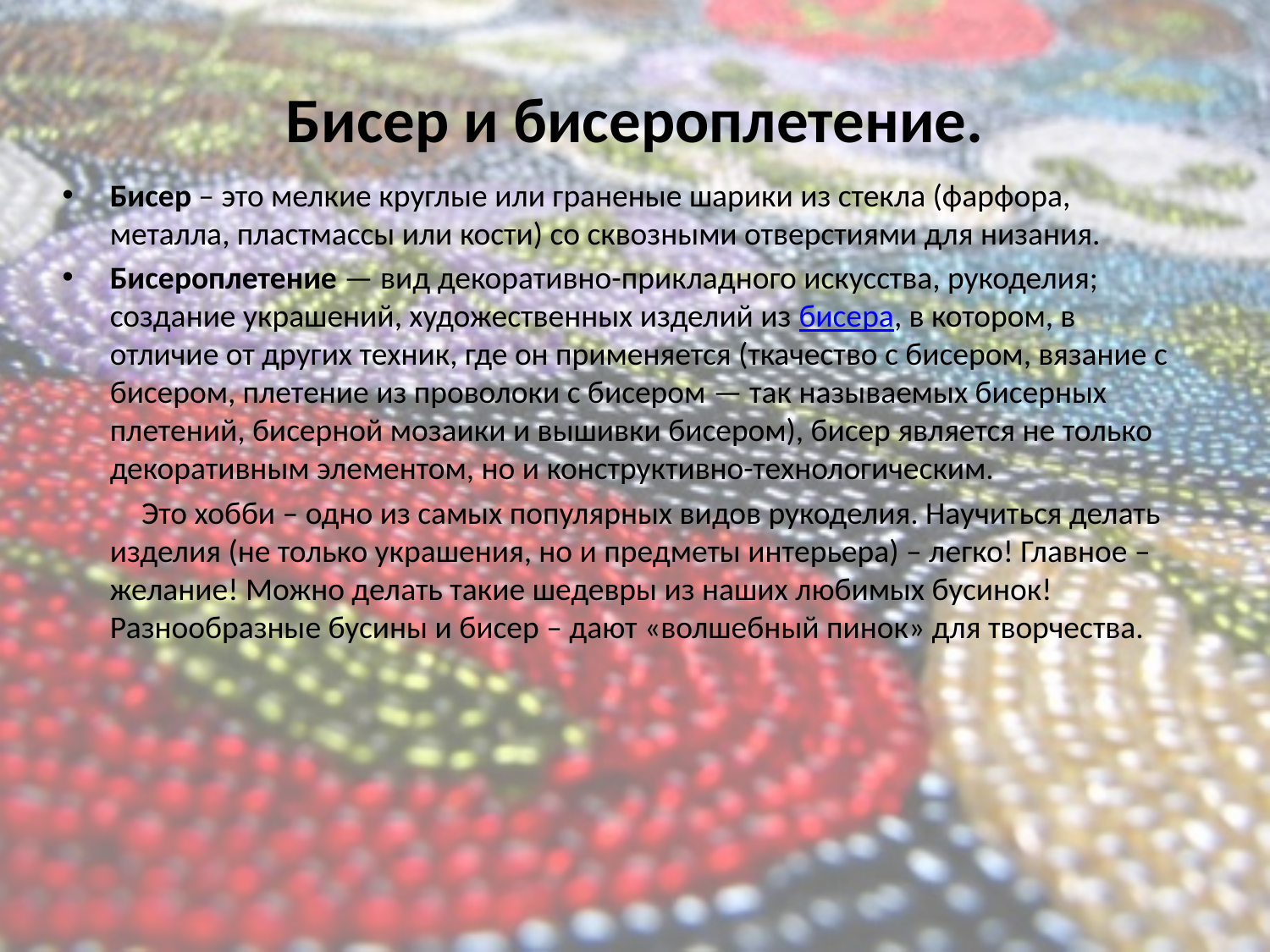

# Бисер и бисероплетение.
Бисер – это мелкие круглые или граненые шарики из стекла (фарфора, металла, пластмассы или кости) со сквозными отверстиями для низания.
Бисероплетение — вид декоративно-прикладного искусства, рукоделия; создание украшений, художественных изделий из бисера, в котором, в отличие от других техник, где он применяется (ткачество с бисером, вязание с бисером, плетение из проволоки с бисером — так называемых бисерных плетений, бисерной мозаики и вышивки бисером), бисер является не только декоративным элементом, но и конструктивно-технологическим.
           Это хобби – одно из самых популярных видов рукоделия. Научиться делать изделия (не только украшения, но и предметы интерьера) – легко! Главное – желание! Можно делать такие шедевры из наших любимых бусинок! Разнообразные бусины и бисер – дают «волшебный пинок» для творчества.